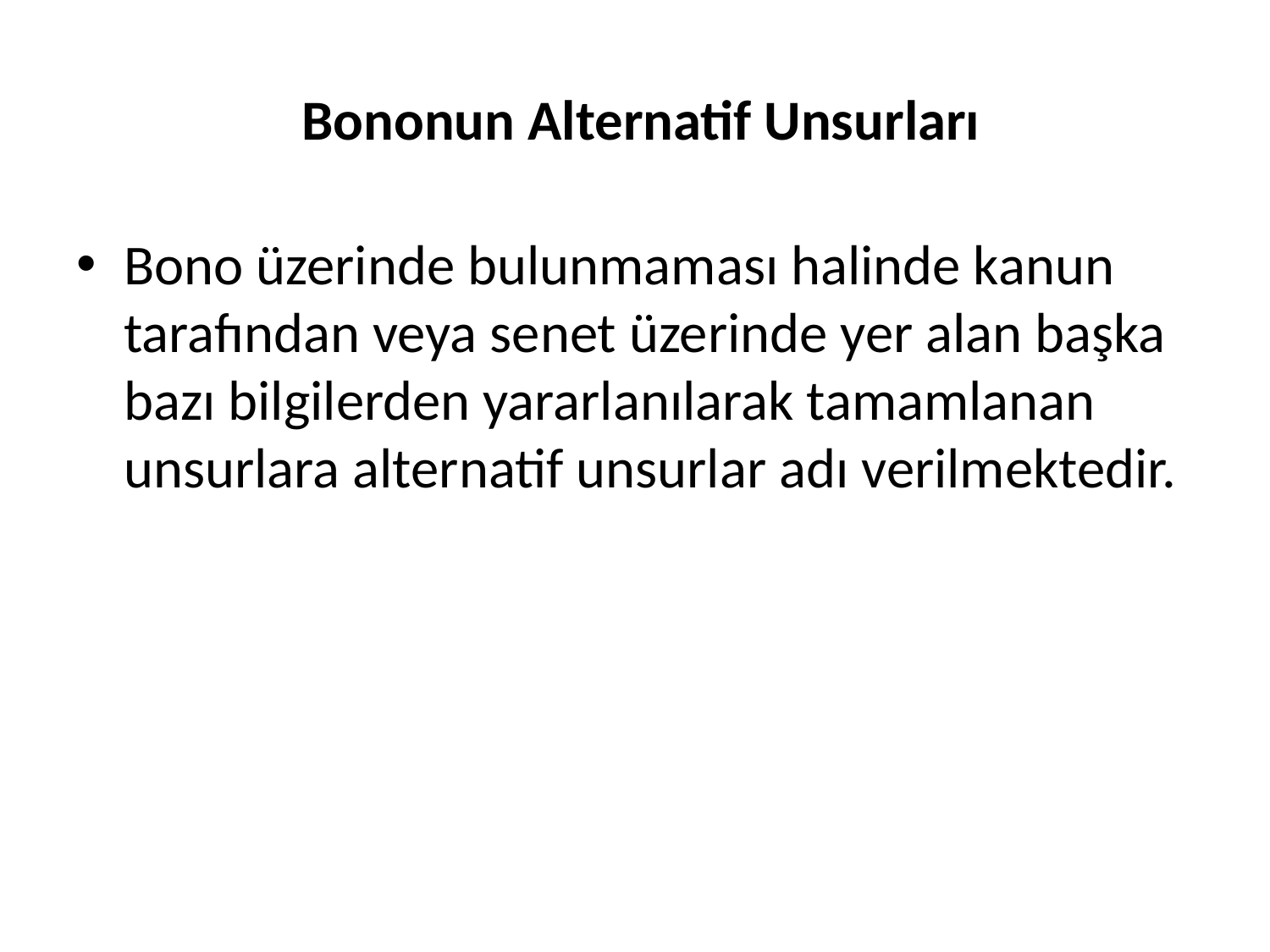

# Bononun Alternatif Unsurları
Bono üzerinde bulunmaması halinde kanun tarafından veya senet üzerinde yer alan başka bazı bilgilerden yararlanılarak tamamlanan unsurlara alternatif unsurlar adı verilmektedir.